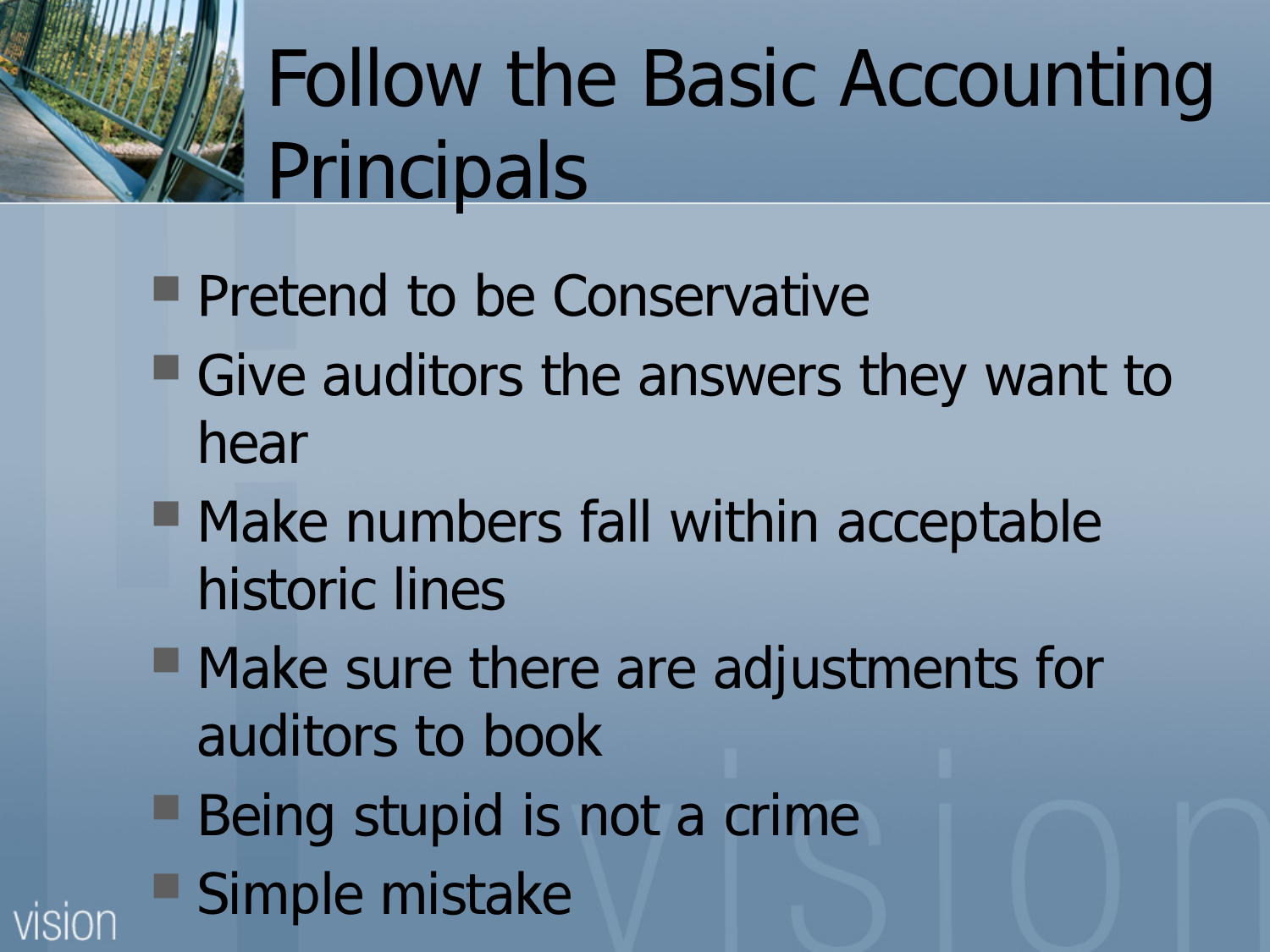

# Follow the Basic Accounting Principals
Pretend to be Conservative
Give auditors the answers they want to hear
Make numbers fall within acceptable historic lines
Make sure there are adjustments for auditors to book
Being stupid is not a crime
Simple mistake